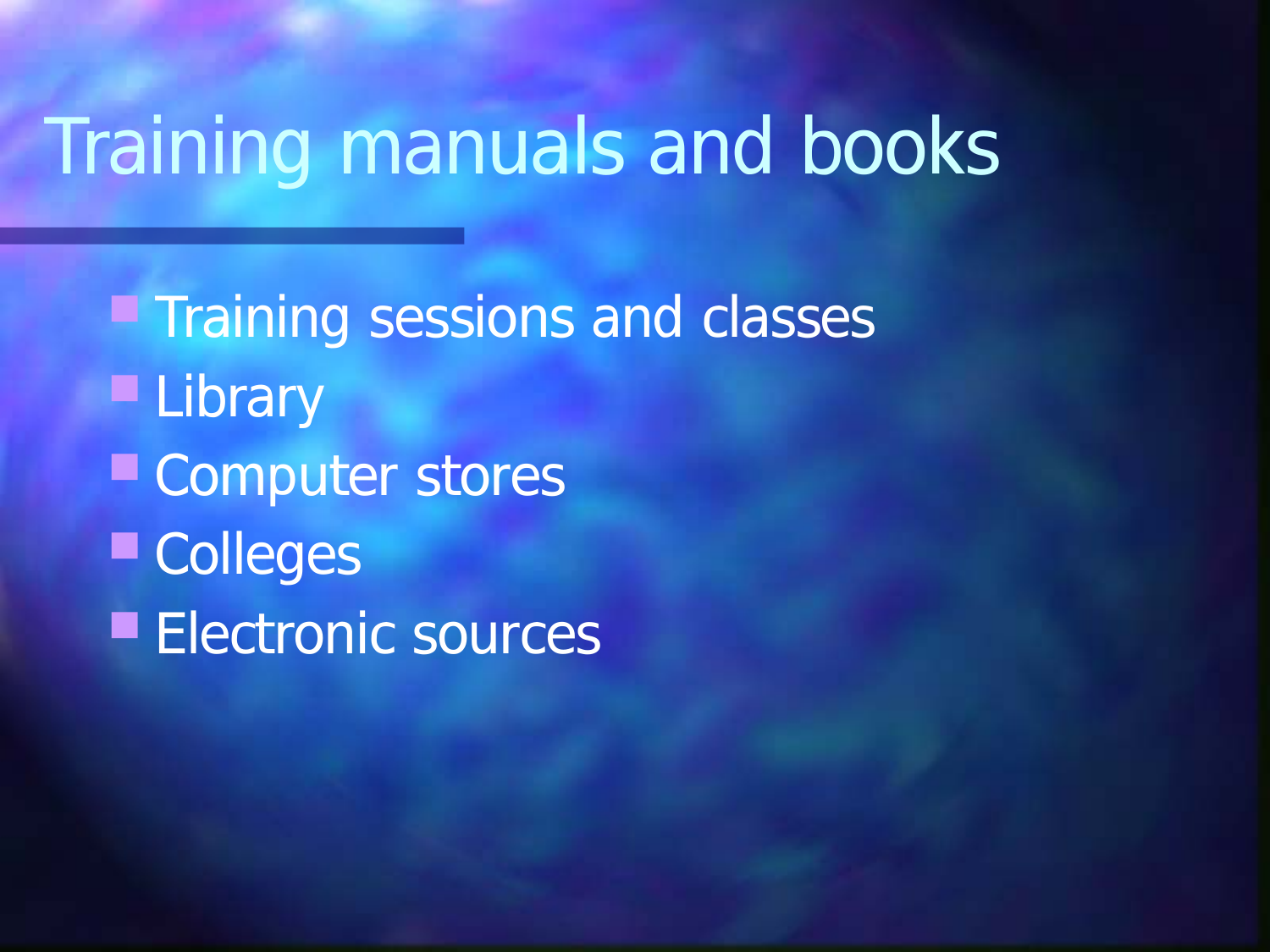

# Training manuals and books
Training sessions and classes
Library
Computer stores
Colleges
Electronic sources